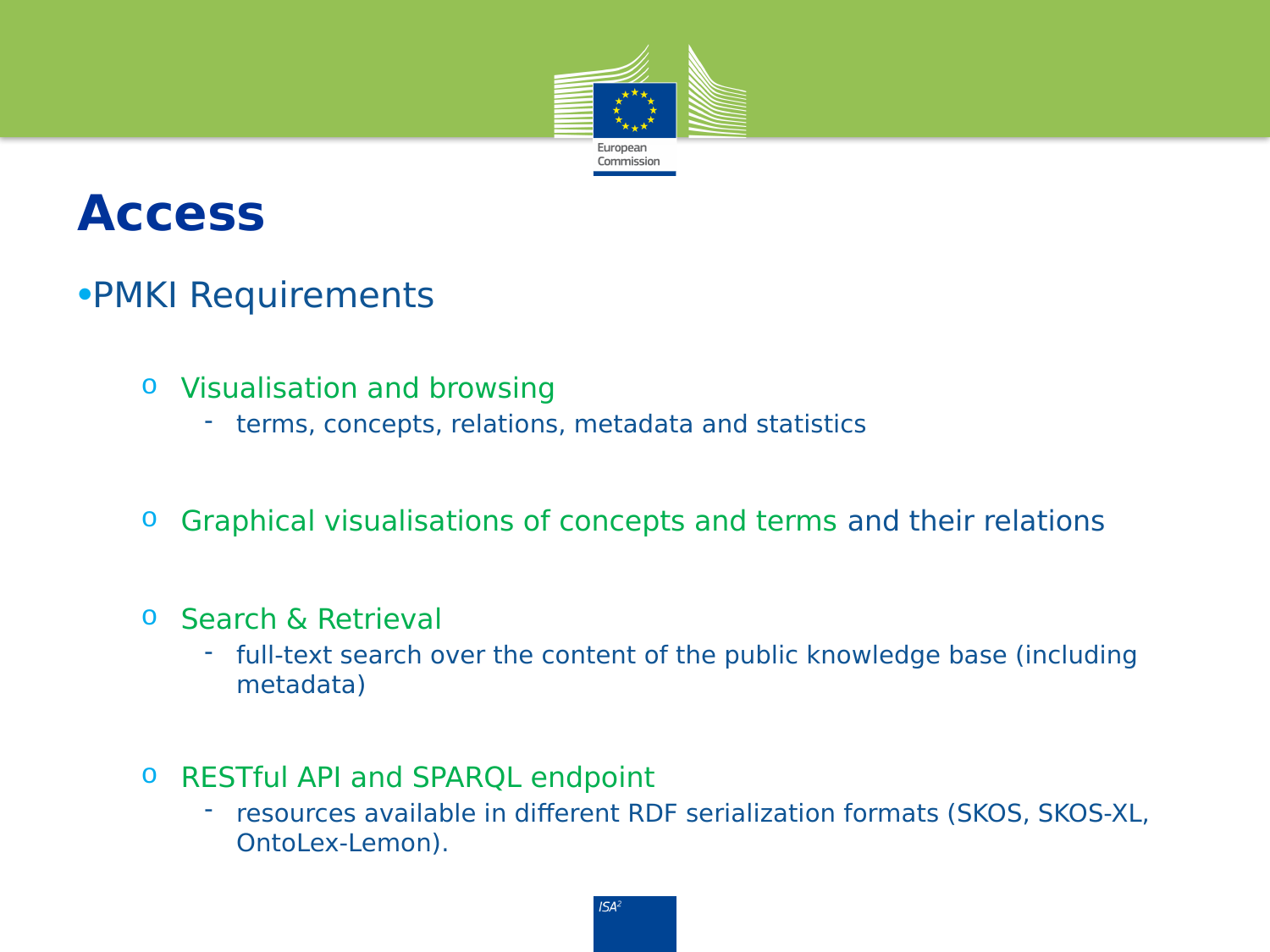

# Access
PMKI Requirements

Visualisation and browsing
terms, concepts, relations, metadata and statistics

Graphical visualisations of concepts and terms and their relations

Search & Retrieval
full-text search over the content of the public knowledge base (including metadata)

RESTful API and SPARQL endpoint
resources available in different RDF serialization formats (SKOS, SKOS-XL, OntoLex-Lemon).